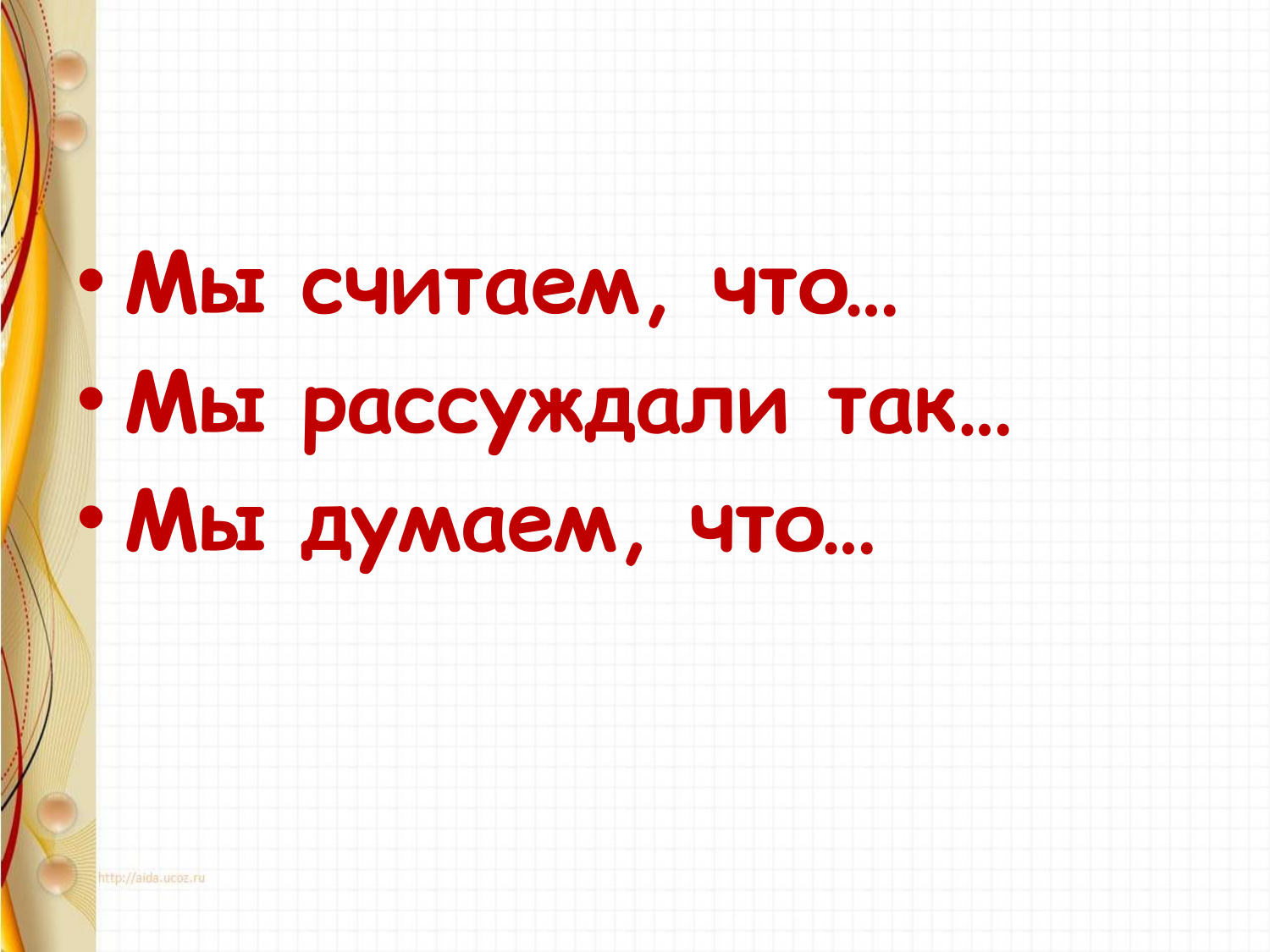

#
Мы считаем, что…
Мы рассуждали так…
Мы думаем, что…